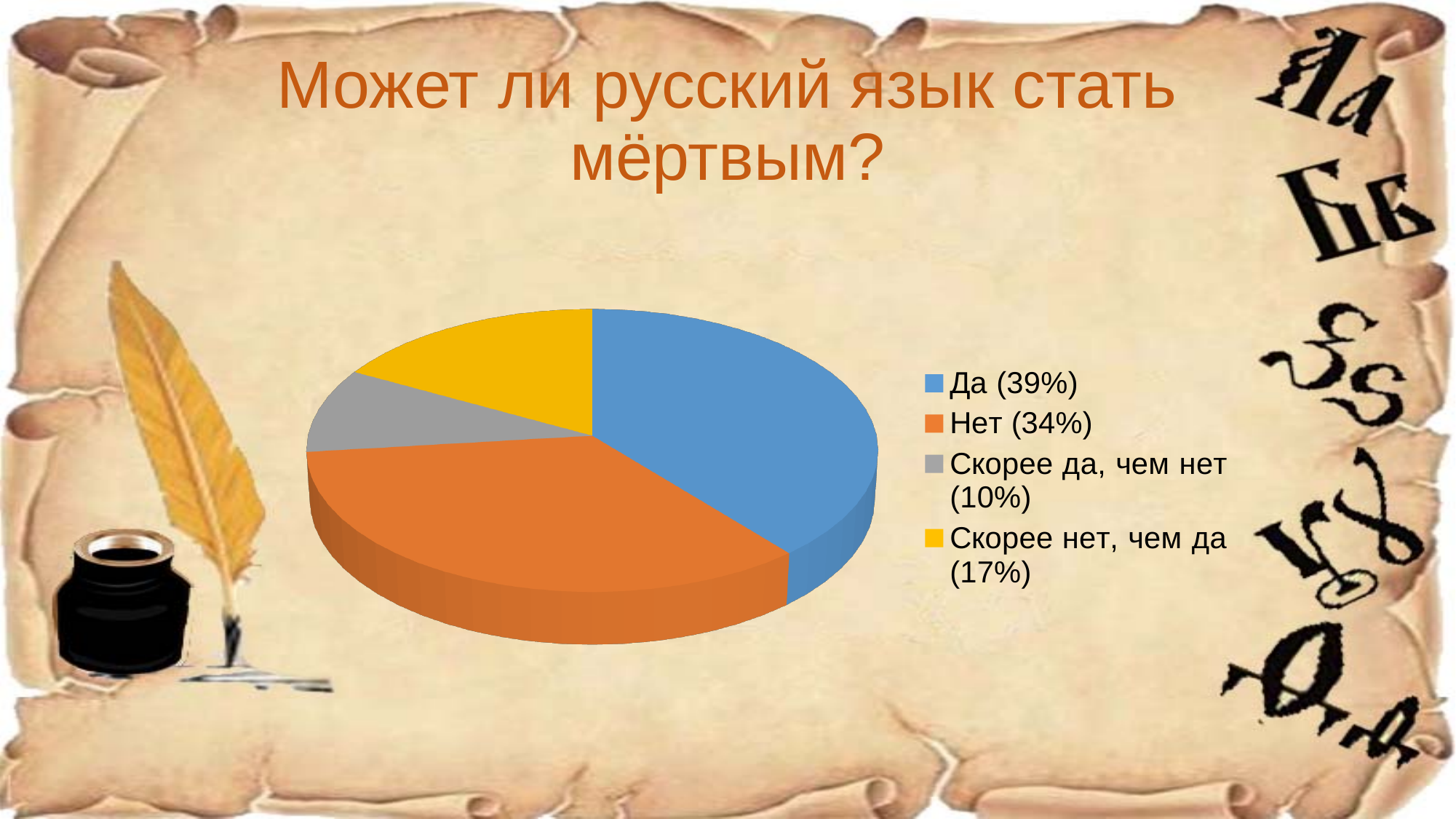

# Может ли русский язык стать мёртвым?

[unsupported chart]